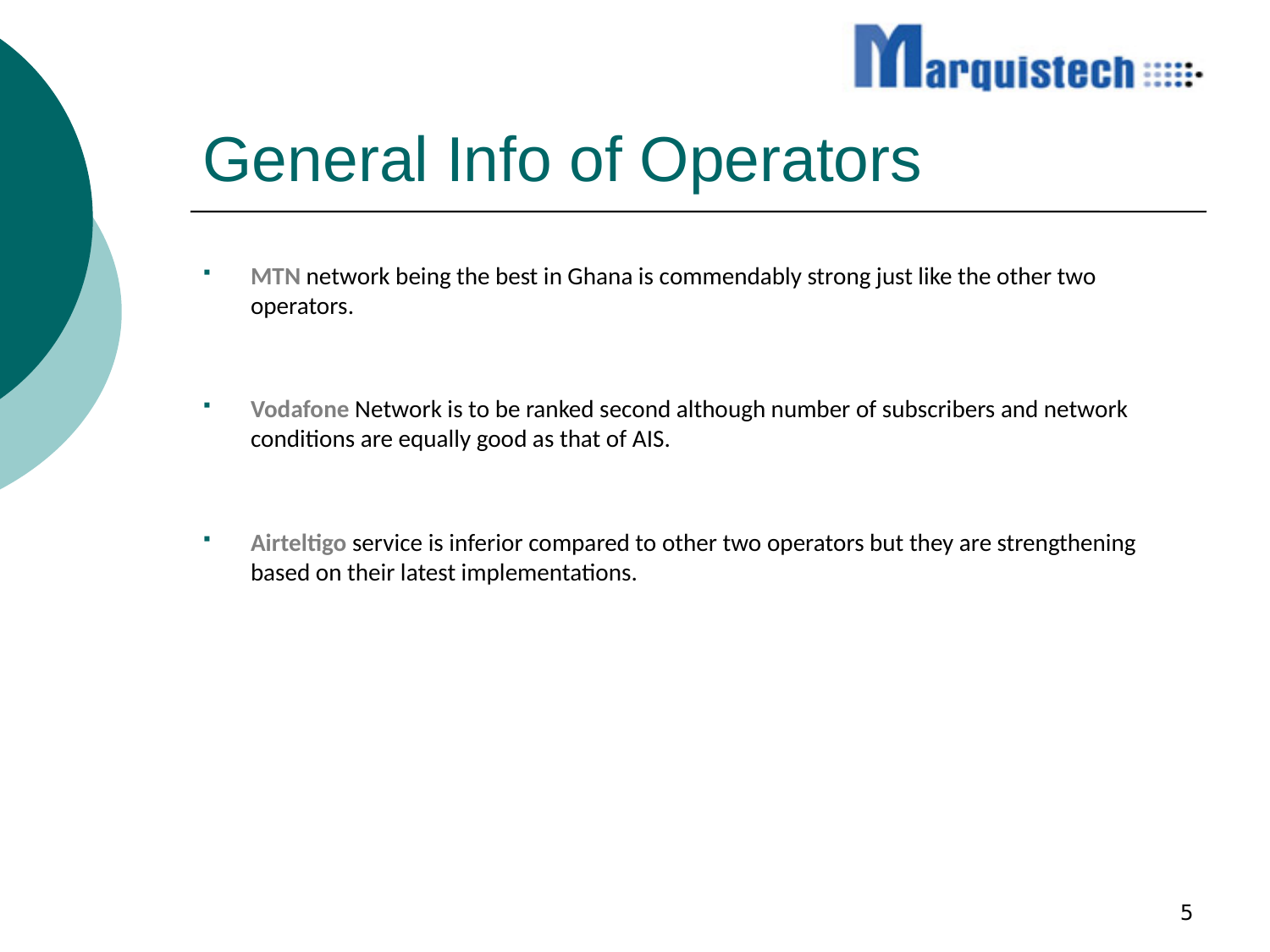

# General Info of Operators
MTN network being the best in Ghana is commendably strong just like the other two operators.

Vodafone Network is to be ranked second although number of subscribers and network conditions are equally good as that of AIS.

Airteltigo service is inferior compared to other two operators but they are strengthening based on their latest implementations.
5